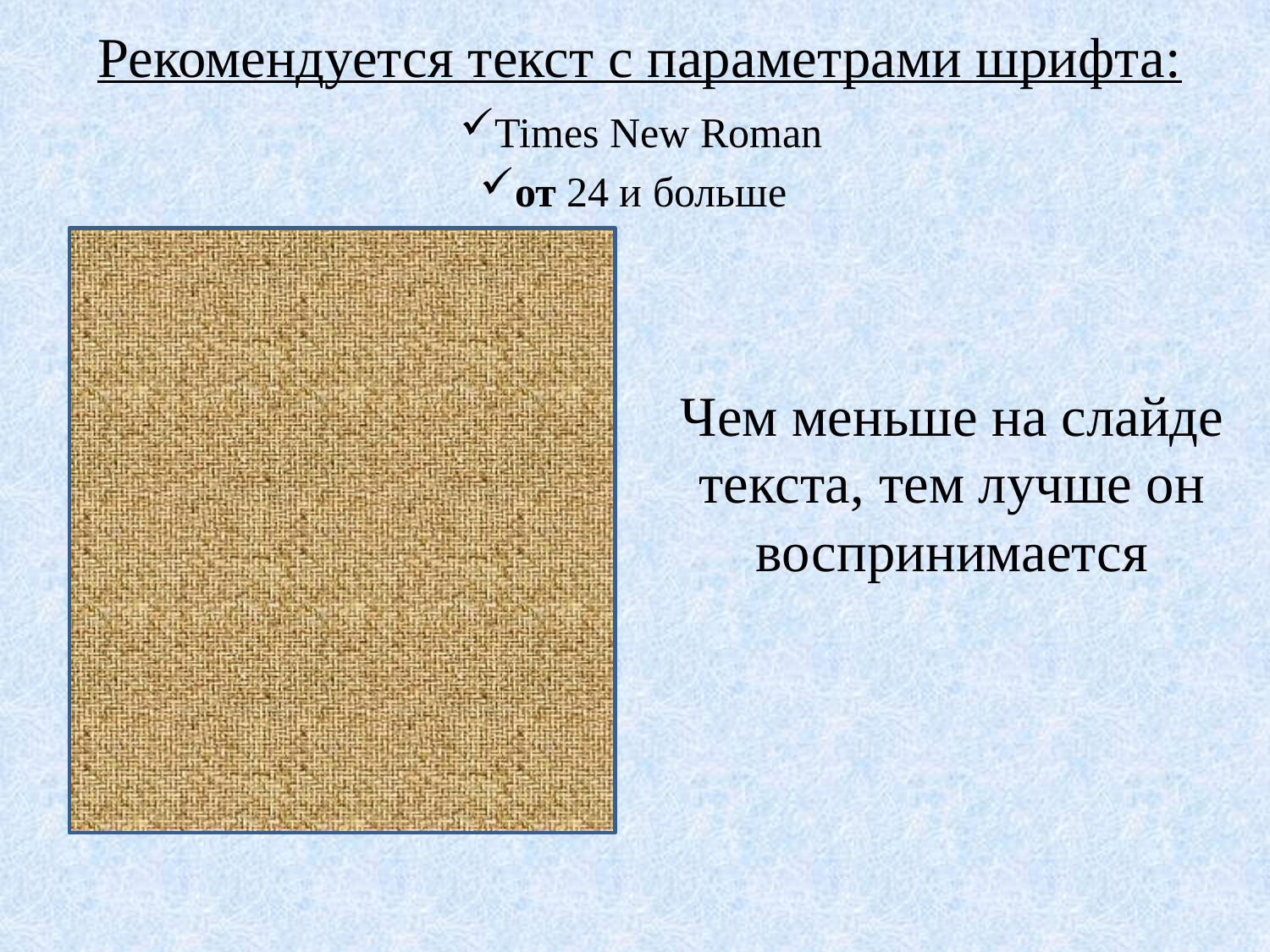

# Рекомендуется текст с параметрами шрифта:
Times New Roman
от 24 и больше

Чем меньше на слайде текста, тем лучше он воспринимается